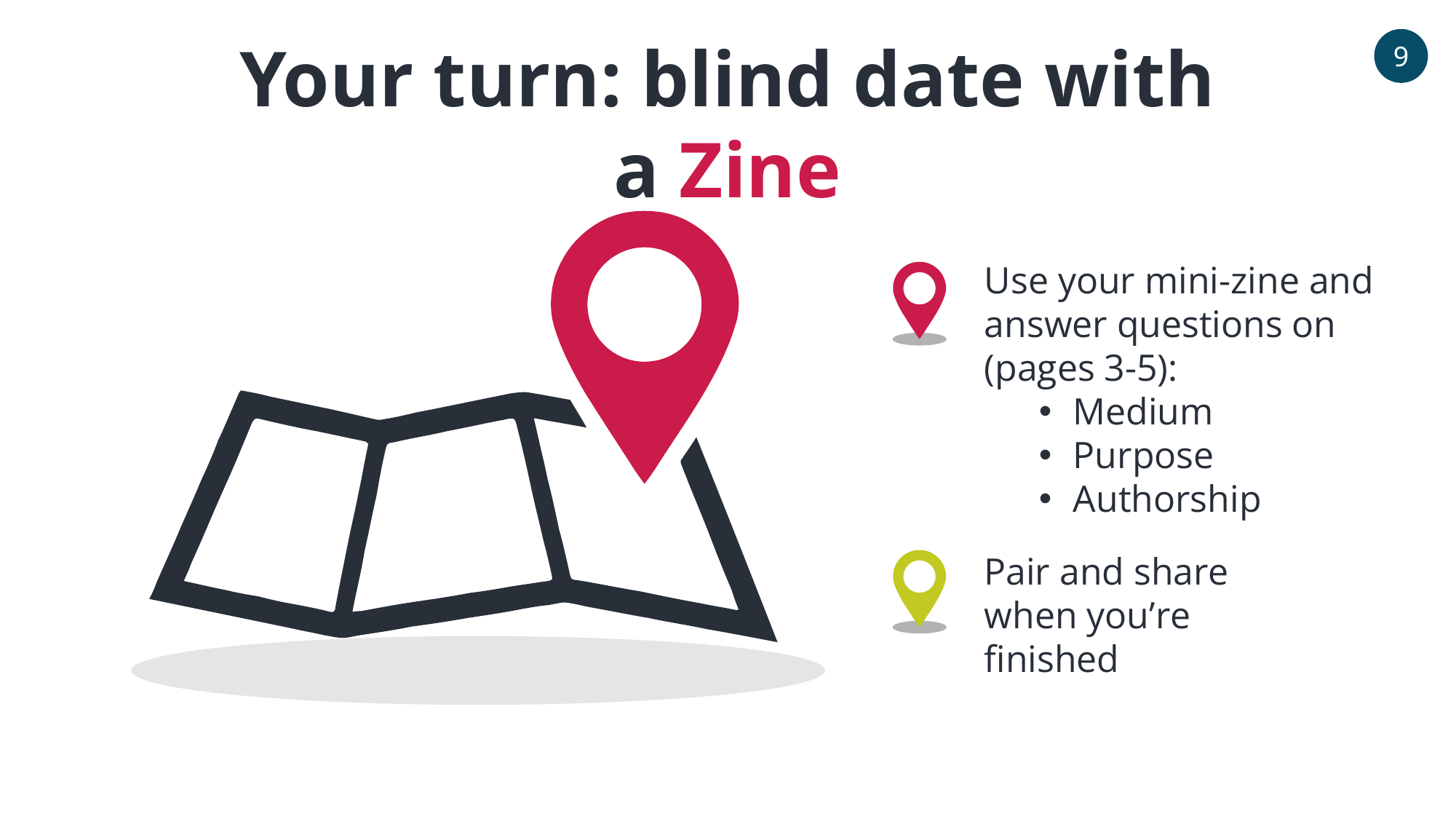

Your turn: blind date with a Zine
9

Use your mini-zine and answer questions on (pages 3-5):
Medium
Purpose
Authorship

Pair and share when you’re finished